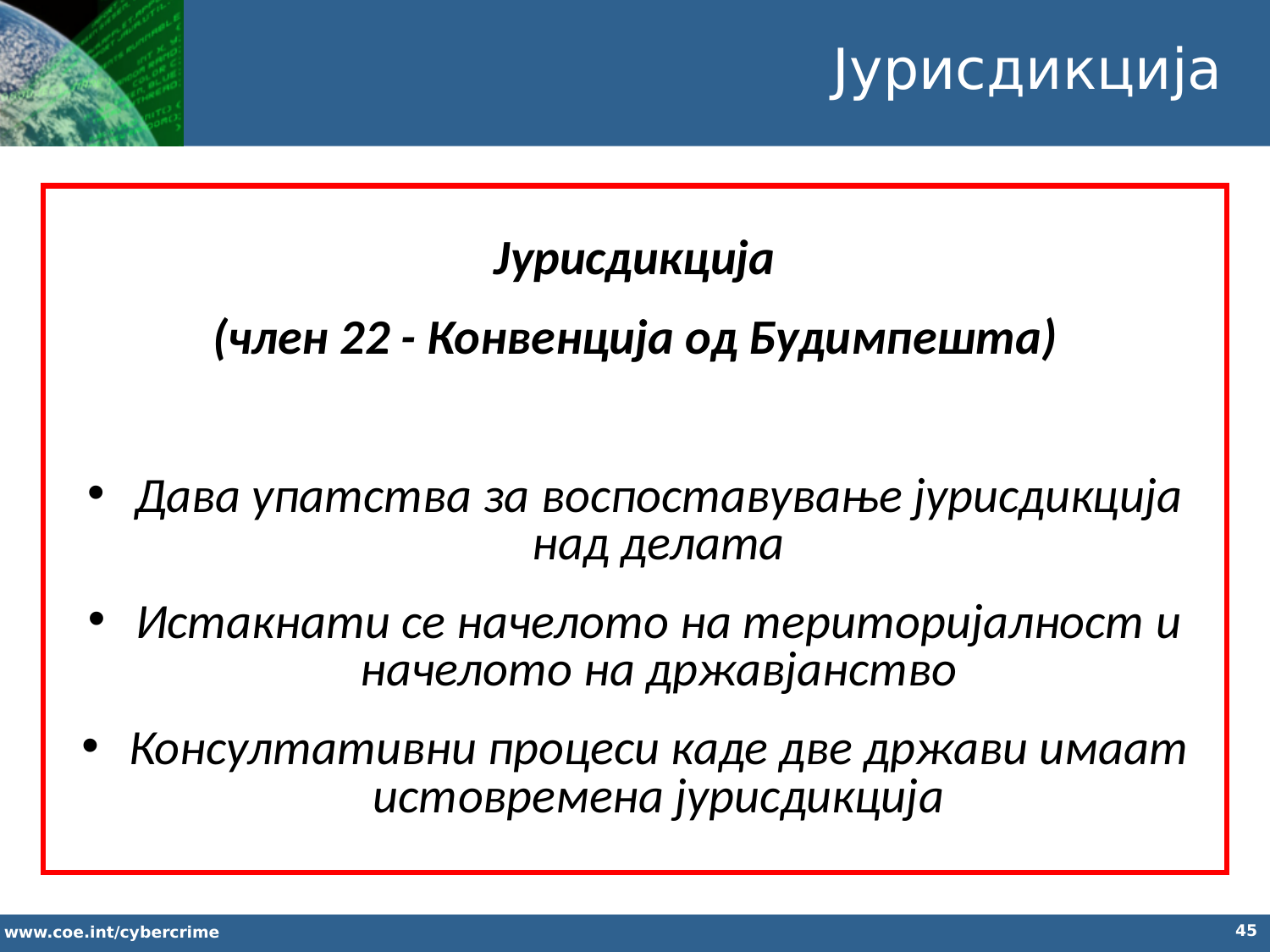

Јурисдикција
Јурисдикција
(член 22 - Конвенција од Будимпешта)

Дава упатства за воспоставување јурисдикција над делата
Истакнати се начелото на територијалност и начелото на државјанство
Консултативни процеси каде две држави имаат истовремена јурисдикција